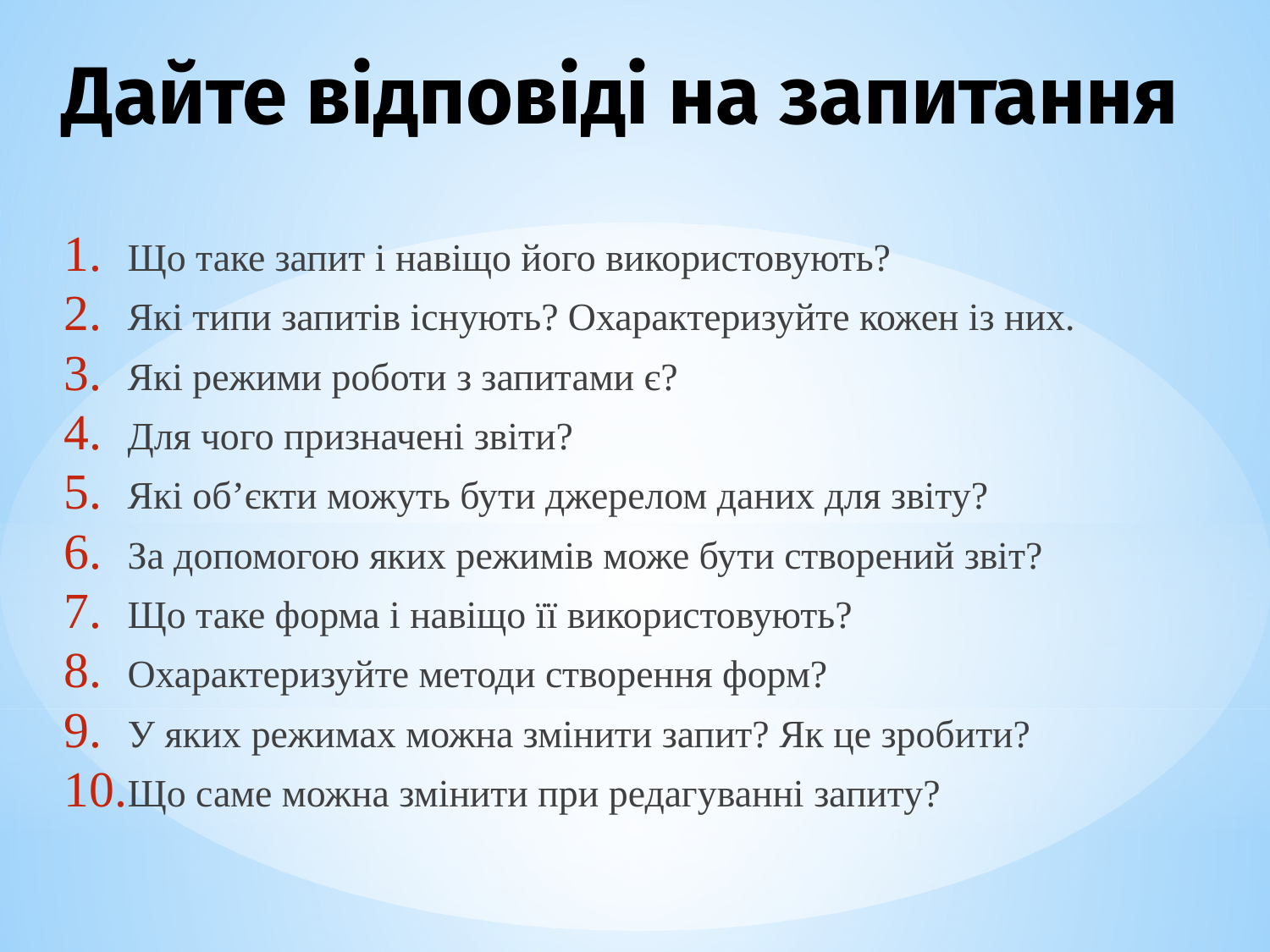

# Дайте відповіді на запитання
Що таке запит і навіщо його використовують?
Які типи запитів існують? Охарактеризуйте кожен із них.
Які режими роботи з запитами є?
Для чого призначені звіти?
Які об’єкти можуть бути джерелом даних для звіту?
За допомогою яких режимів може бути створений звіт?
Що таке форма і навіщо її використовують?
Охарактеризуйте методи створення форм?
У яких режимах можна змінити запит? Як це зробити?
Що саме можна змінити при редагуванні запиту?